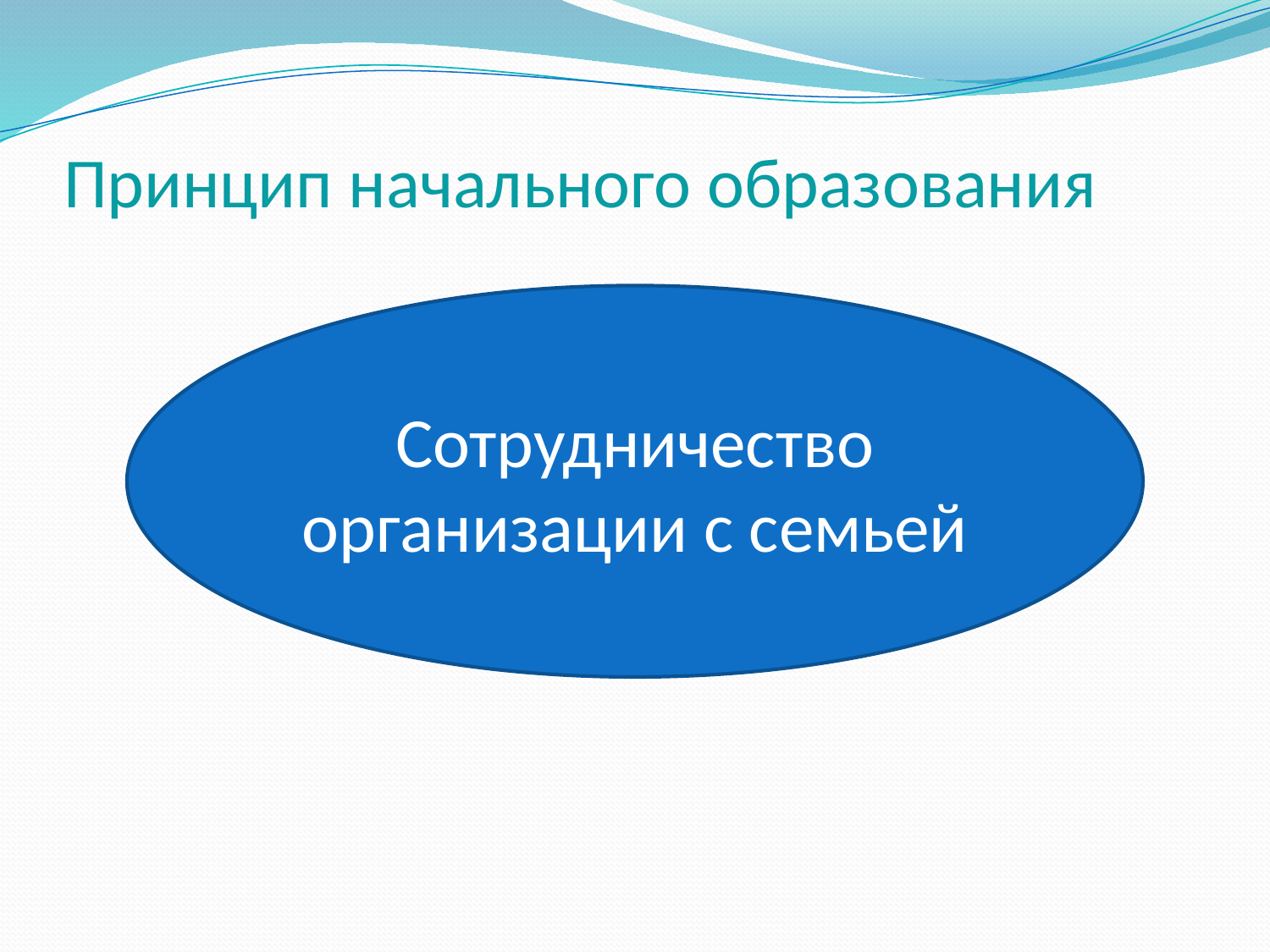

# Принцип начального образования

Сотрудничество организации с семьей